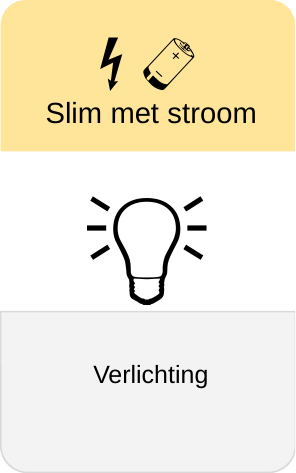

⚡ 🔋
Slim met stroom
💡

Verlichting